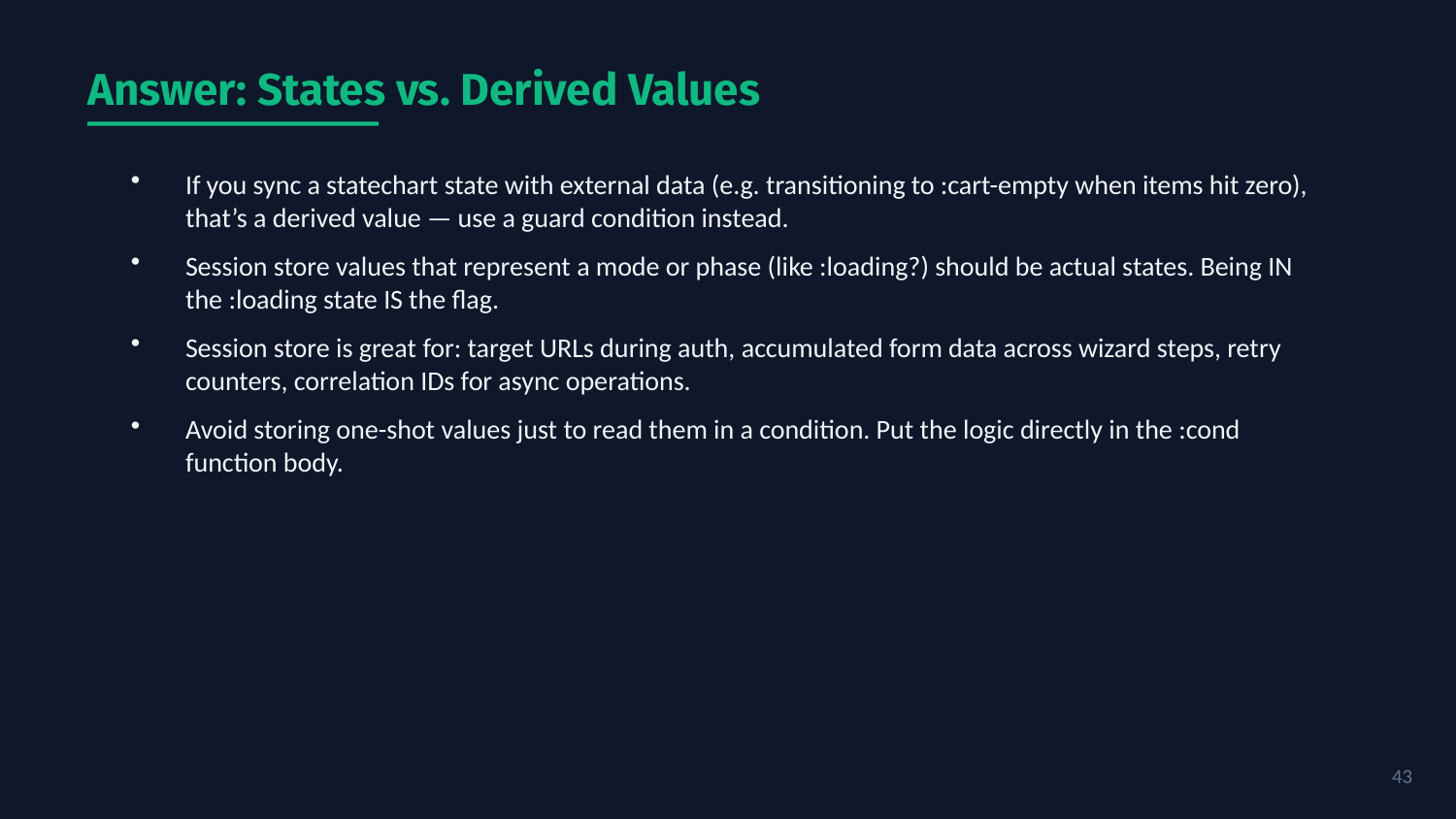

Answer: States vs. Derived Values

If you sync a statechart state with external data (e.g. transitioning to :cart-empty when items hit zero), that’s a derived value — use a guard condition instead.
Session store values that represent a mode or phase (like :loading?) should be actual states. Being IN the :loading state IS the flag.
Session store is great for: target URLs during auth, accumulated form data across wizard steps, retry counters, correlation IDs for async operations.
Avoid storing one-shot values just to read them in a condition. Put the logic directly in the :cond function body.
43